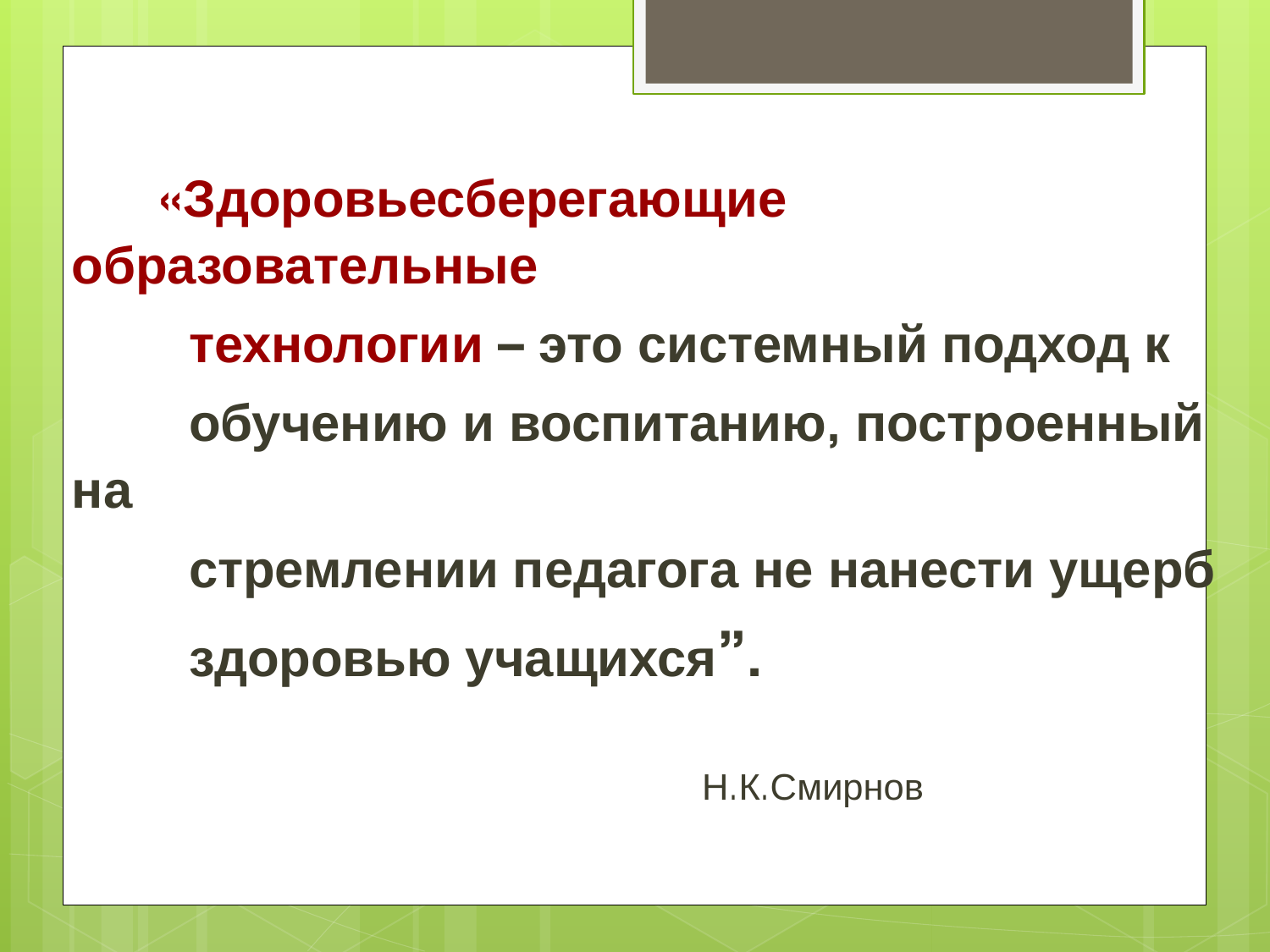

«Здоровьесберегающие образовательные
        технологии – это системный подход к
        обучению и воспитанию, построенный на
        стремлении педагога не нанести ущерб
        здоровью учащихся”.

                                                              Н.К.Смирнов